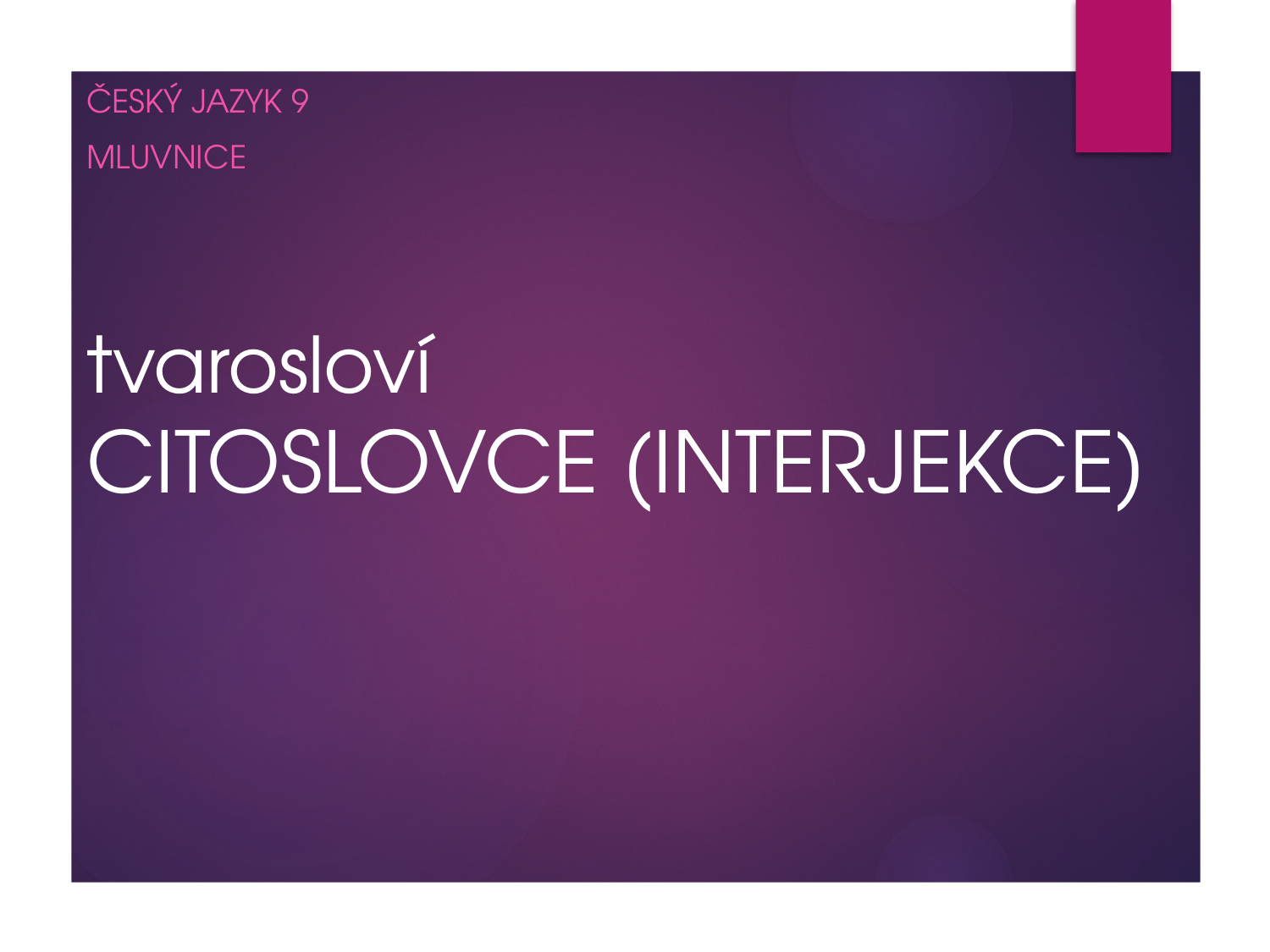

ČESKÝ JAZYK 9
mluvnice
# tvarosloví CITOSLOVCE (INTERJEKCE)